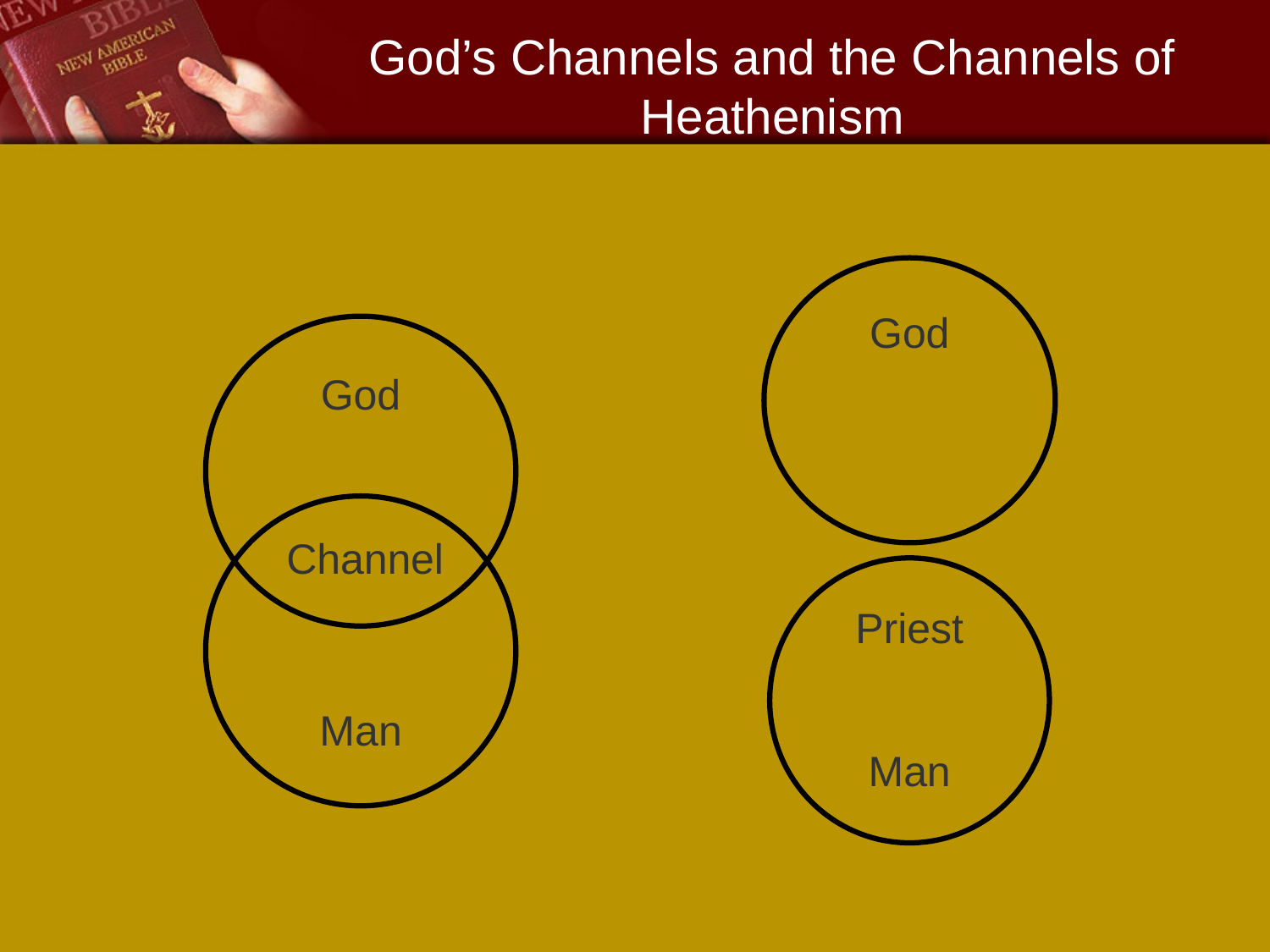

# God’s Channels and the Channels of Heathenism
God
God
Man
Channel
Man
Priest